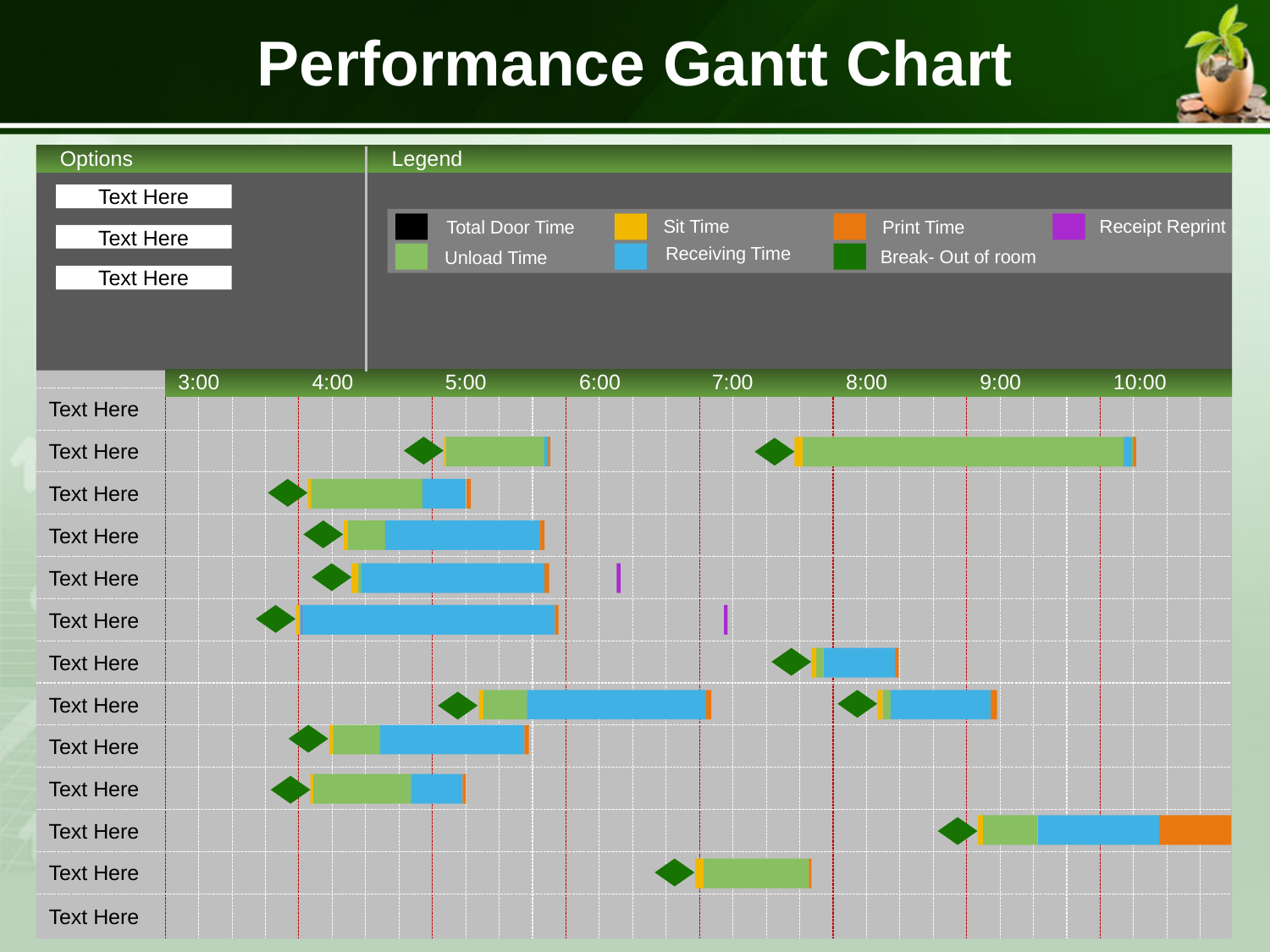

Performance Gantt Chart
Options
Legend

Text Here
Text Here
Text Here
Receipt Reprint
Sit Time
Total Door Time
Print Time
Receiving Time
Break- Out of room
Unload Time
Text Here
Text Here
Text Here
Text Here
Text Here
Text Here
Text Here
Text Here
Text Here
Text Here
Text Here
Text Here
Text Here
3:00
4:00
5:00
6:00
7:00
8:00
9:00
10:00